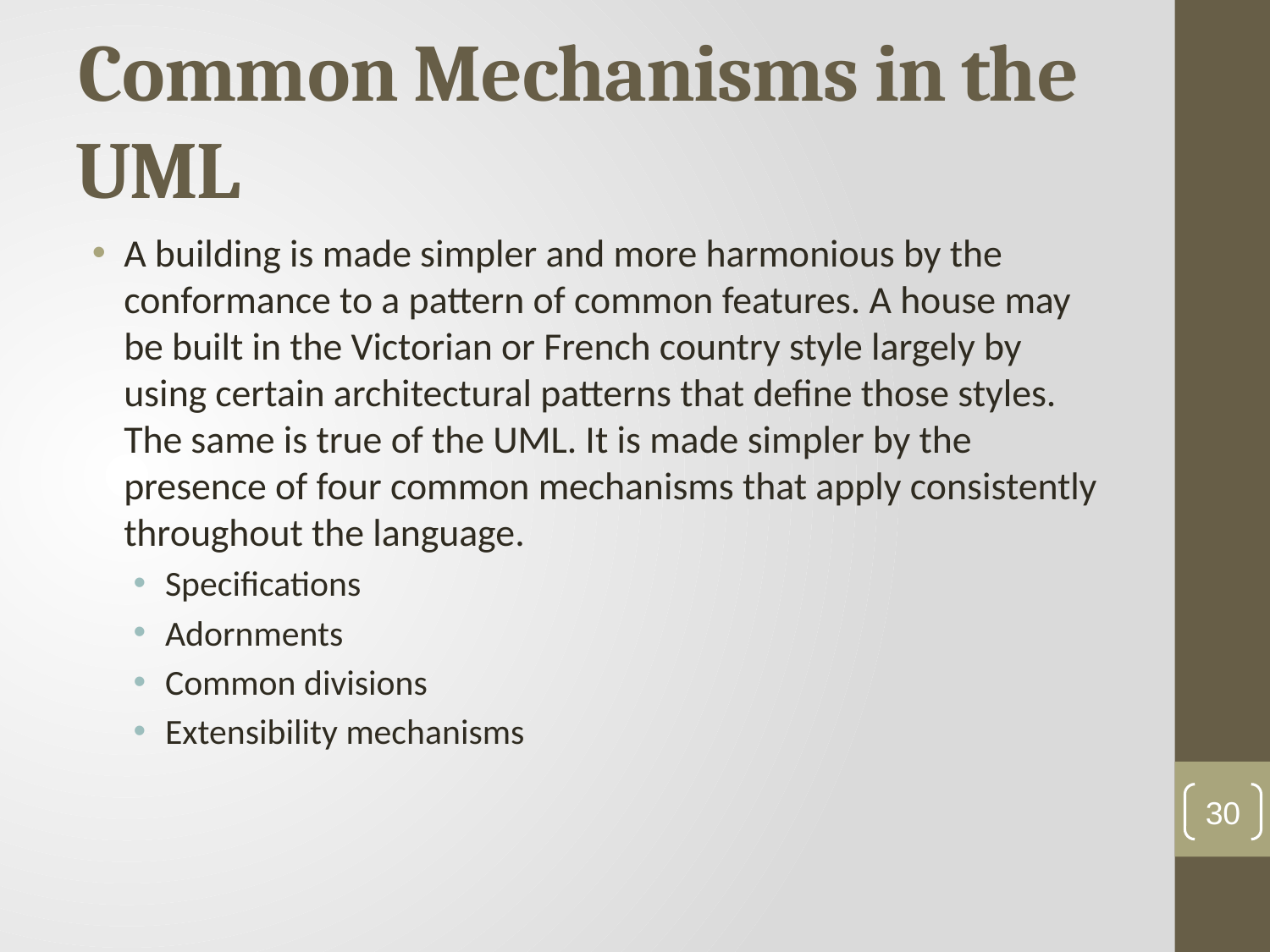

# Common Mechanisms in the UML
A building is made simpler and more harmonious by the conformance to a pattern of common features. A house may be built in the Victorian or French country style largely by using certain architectural patterns that define those styles. The same is true of the UML. It is made simpler by the presence of four common mechanisms that apply consistently throughout the language.
Specifications
Adornments
Common divisions
Extensibility mechanisms

30